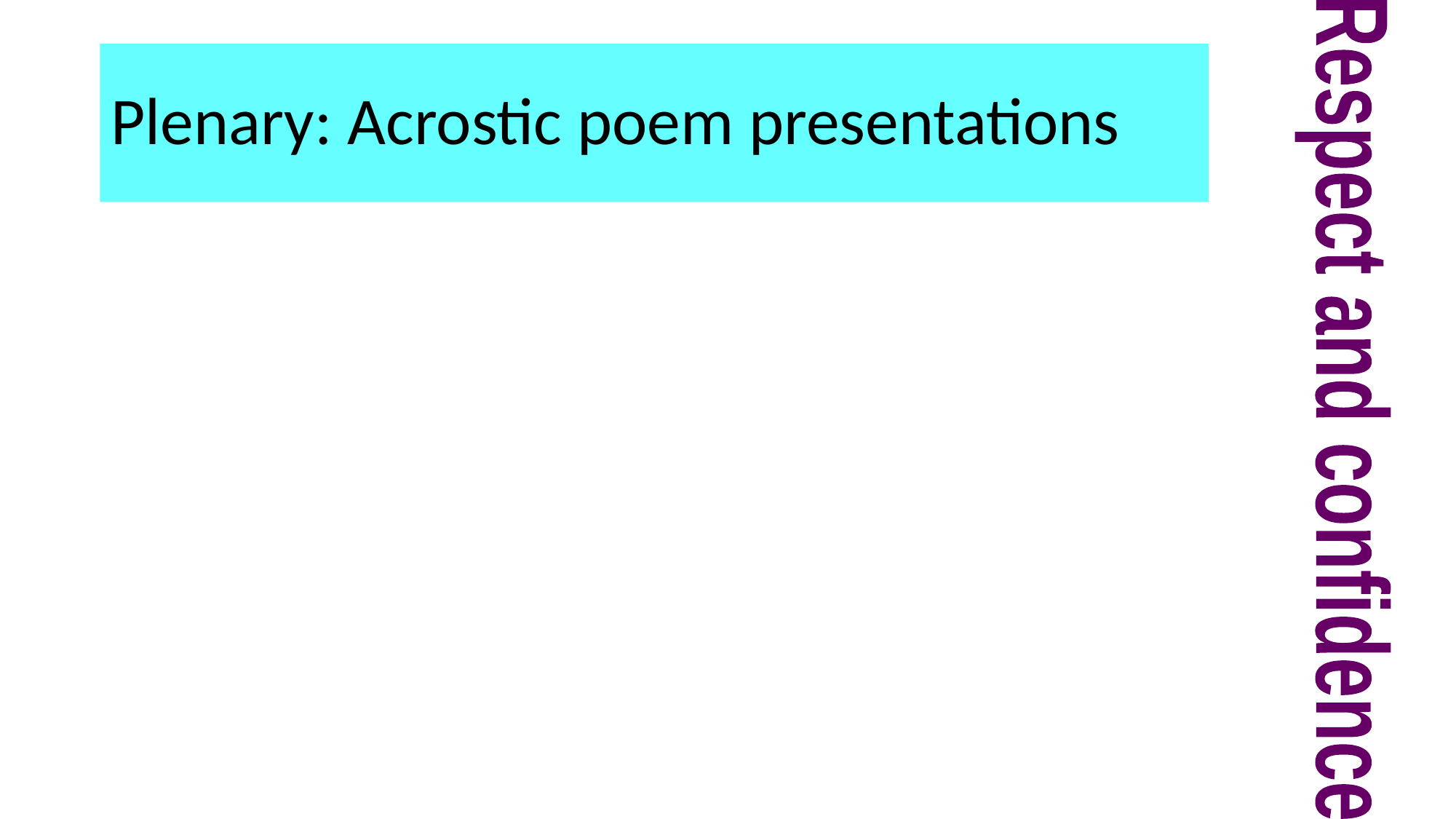

# Plenary: Acrostic poem presentations

Respect and confidence